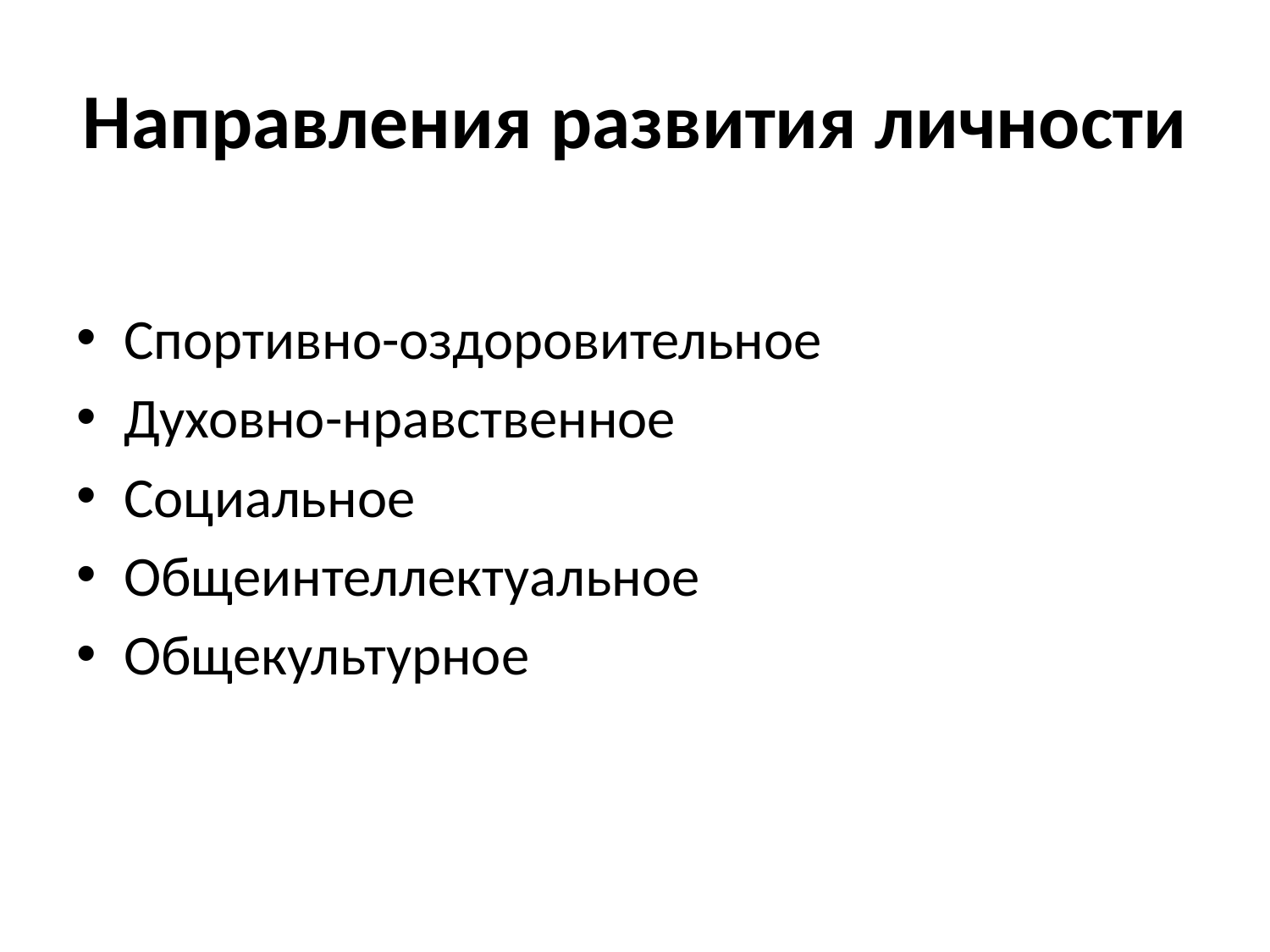

# Направления развития личности
Спортивно-оздоровительное
Духовно-нравственное
Социальное
Общеинтеллектуальное
Общекультурное